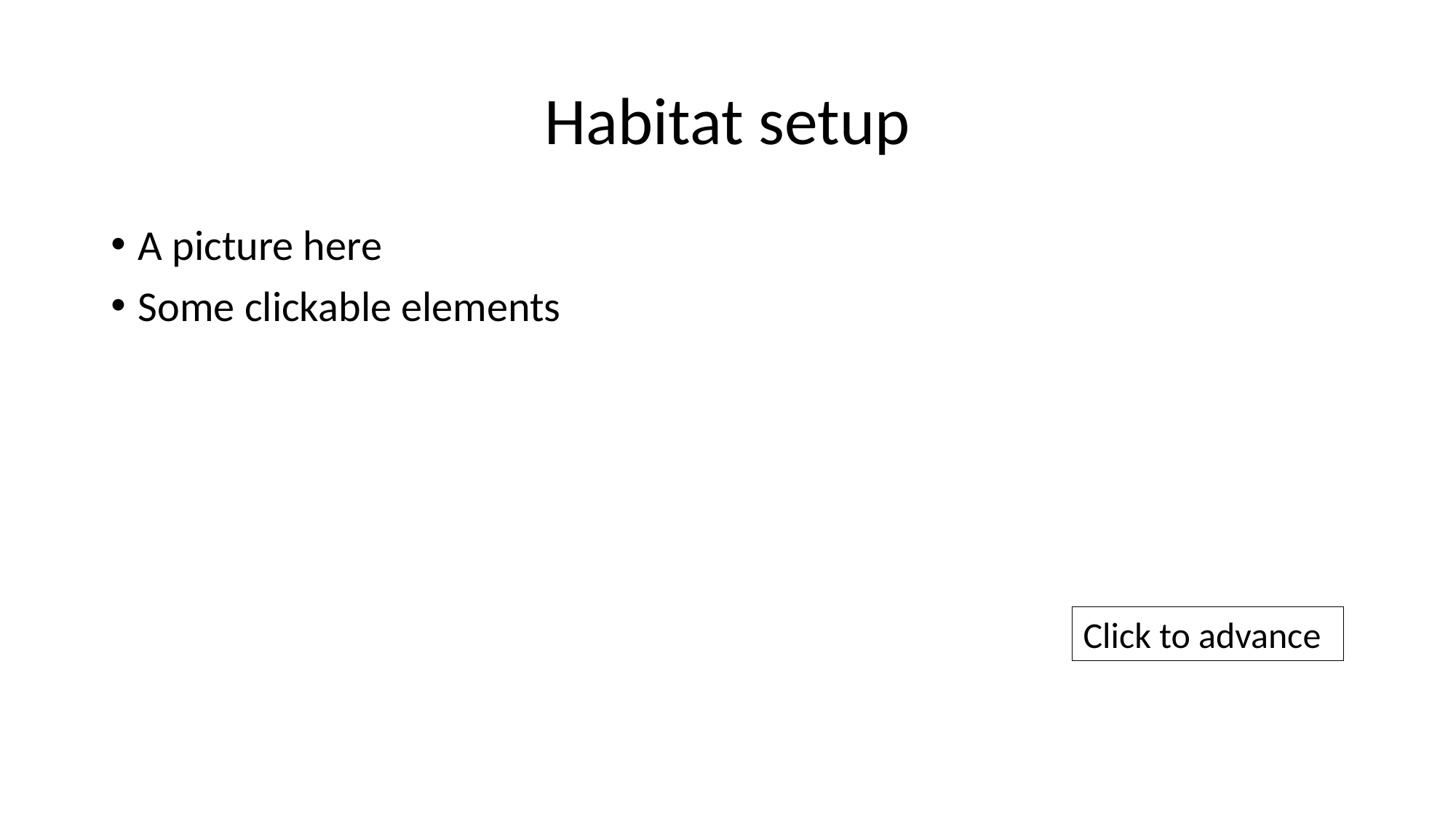

# Habitat setup
A picture here
Some clickable elements
Click to advance